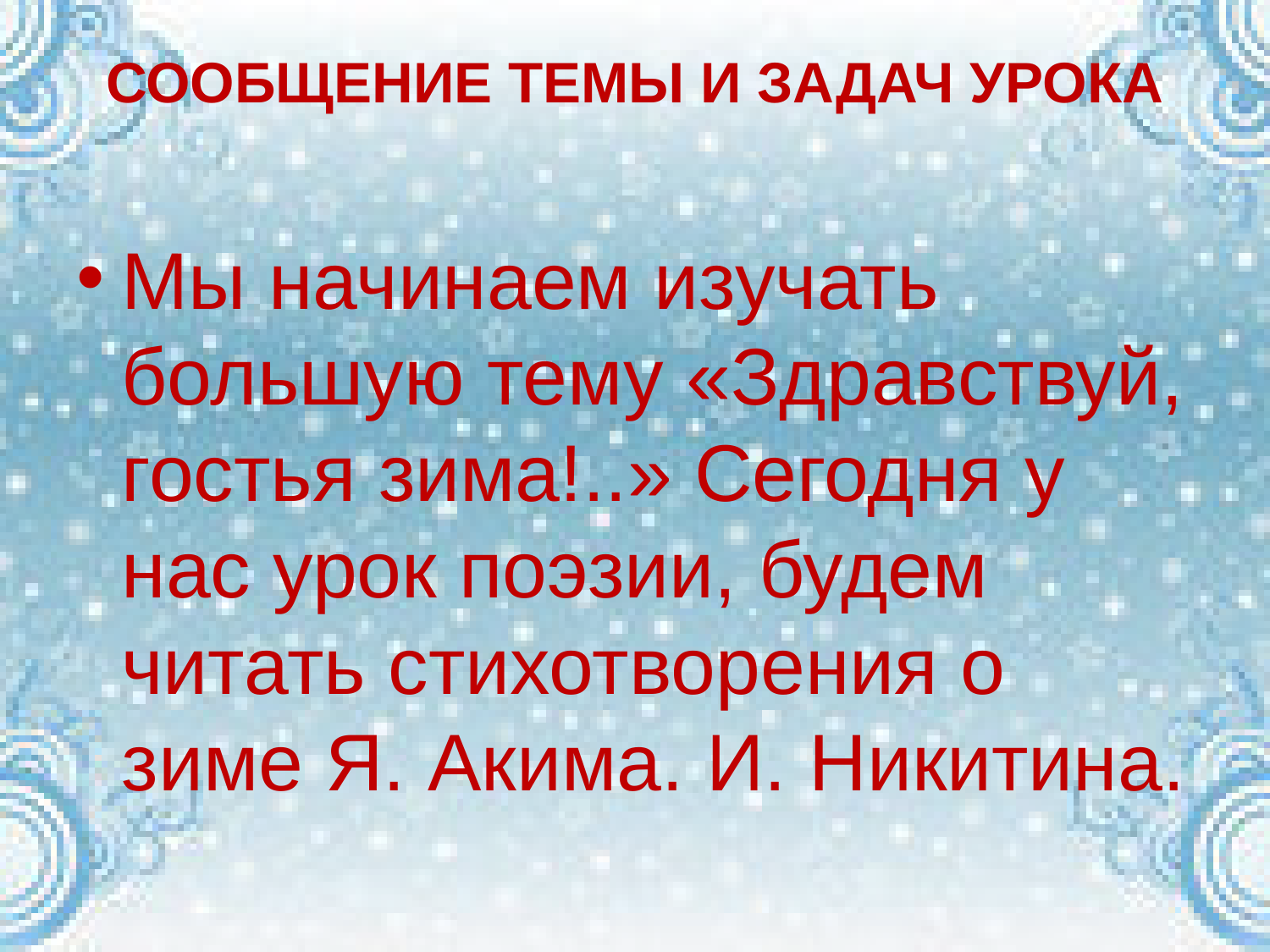

# СООБЩЕНИЕ ТЕМЫ И ЗАДАЧ УРОКА
Мы начинаем изучать большую тему «Здравствуй, гостья зима!..» Сегодня у нас урок поэзии, будем читать стихотворения о зиме Я. Акима. И. Никитина.